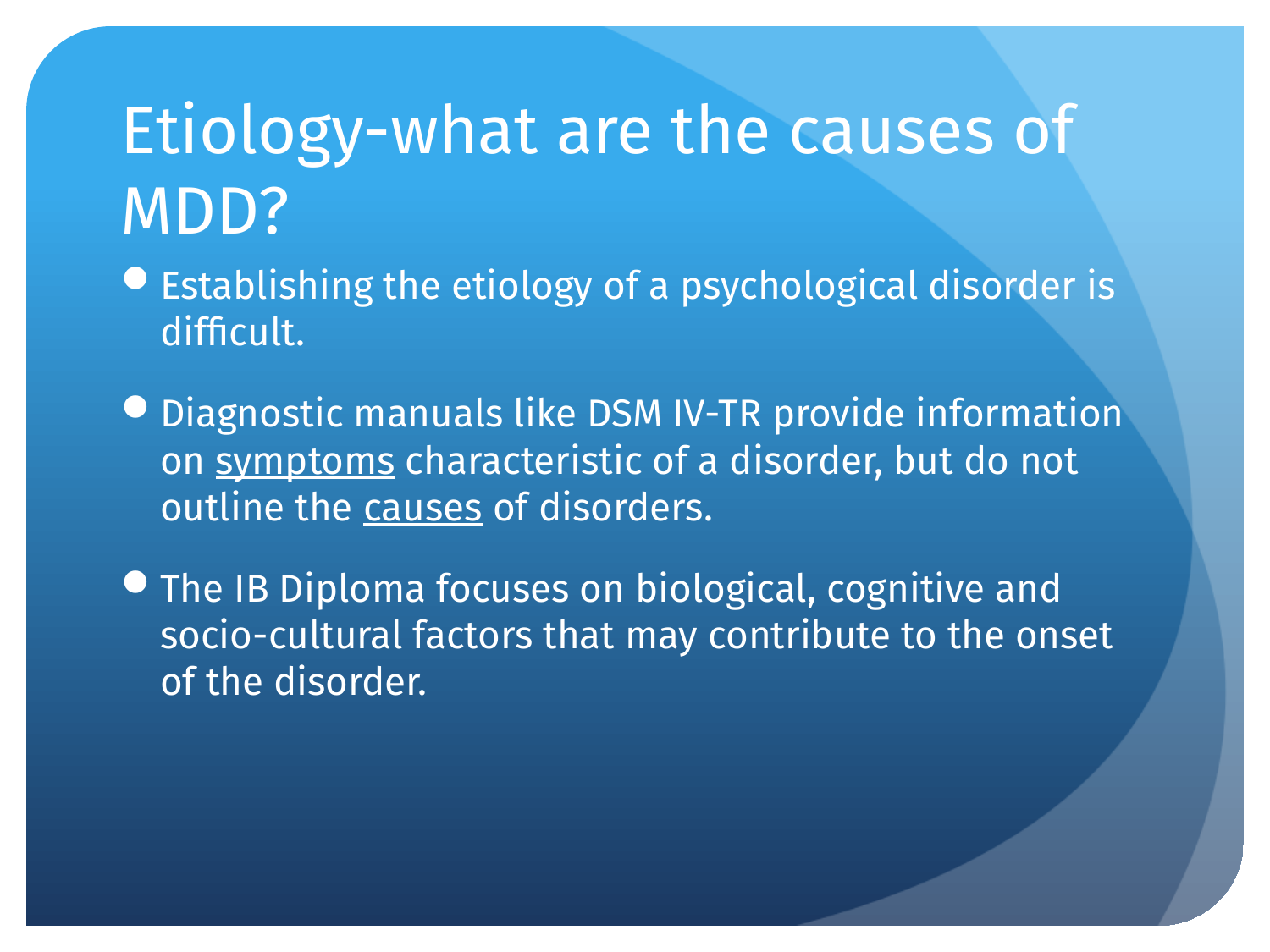

# Etiology-what are the causes of MDD?
Establishing the etiology of a psychological disorder is difficult.
Diagnostic manuals like DSM IV-TR provide information on symptoms characteristic of a disorder, but do not outline the causes of disorders.
The IB Diploma focuses on biological, cognitive and socio-cultural factors that may contribute to the onset of the disorder.